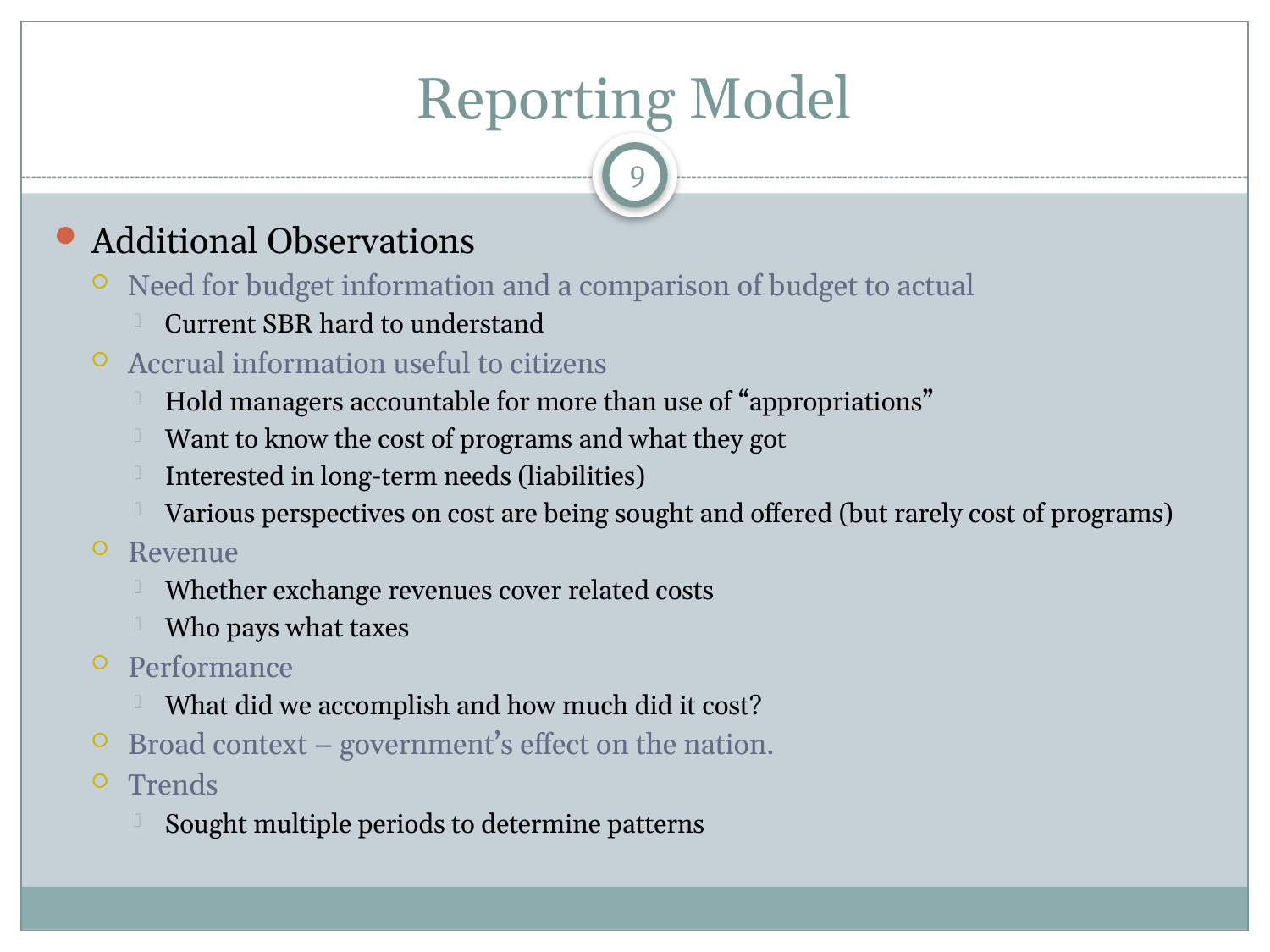

# Reporting Model
9
Additional Observations
Need for budget information and a comparison of budget to actual
Current SBR hard to understand
Accrual information useful to citizens
Hold managers accountable for more than use of “appropriations”
Want to know the cost of programs and what they got
Interested in long-term needs (liabilities)
Various perspectives on cost are being sought and offered (but rarely cost of programs)
Revenue
Whether exchange revenues cover related costs
Who pays what taxes
Performance
What did we accomplish and how much did it cost?
Broad context – government’s effect on the nation.
Trends
Sought multiple periods to determine patterns